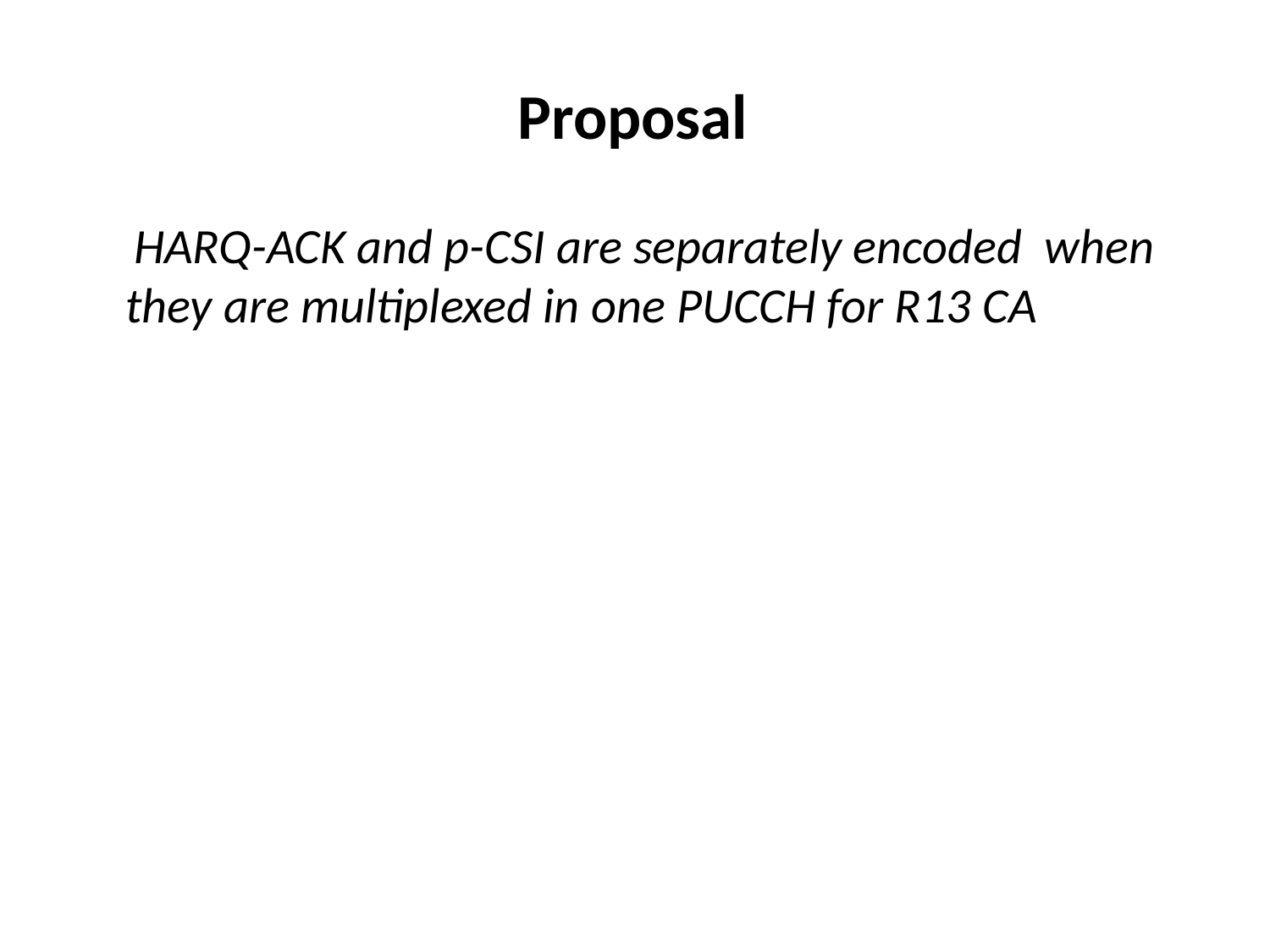

Proposal
     HARQ-ACK and p-CSI are separately encoded  when they are multiplexed in one PUCCH for R13 CA